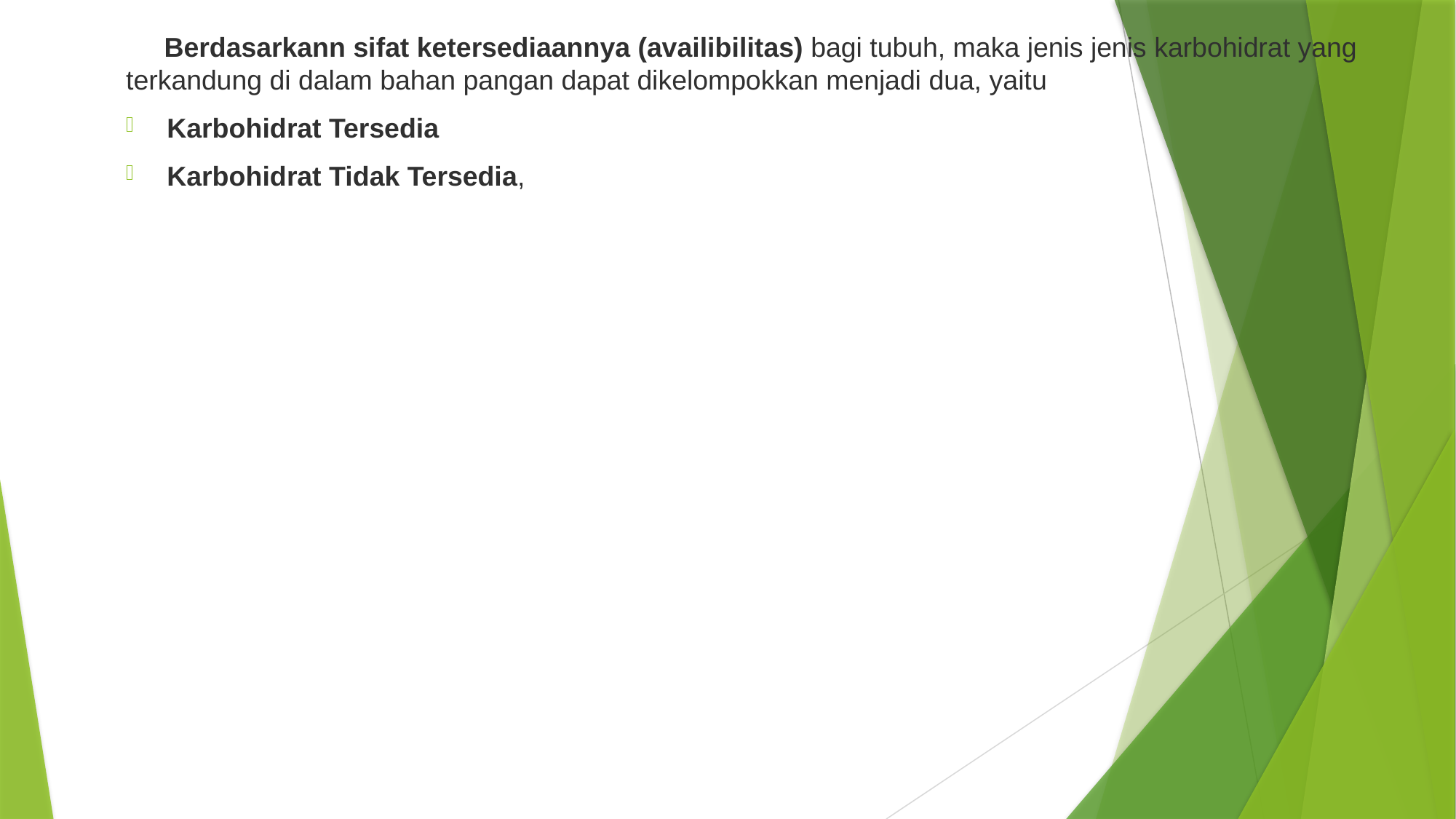

Berdasarkann sifat ketersediaannya (availibilitas) bagi tubuh, maka jenis jenis karbohidrat yang terkandung di dalam bahan pangan dapat dikelompokkan menjadi dua, yaitu
Karbohidrat Tersedia
Karbohidrat Tidak Tersedia,